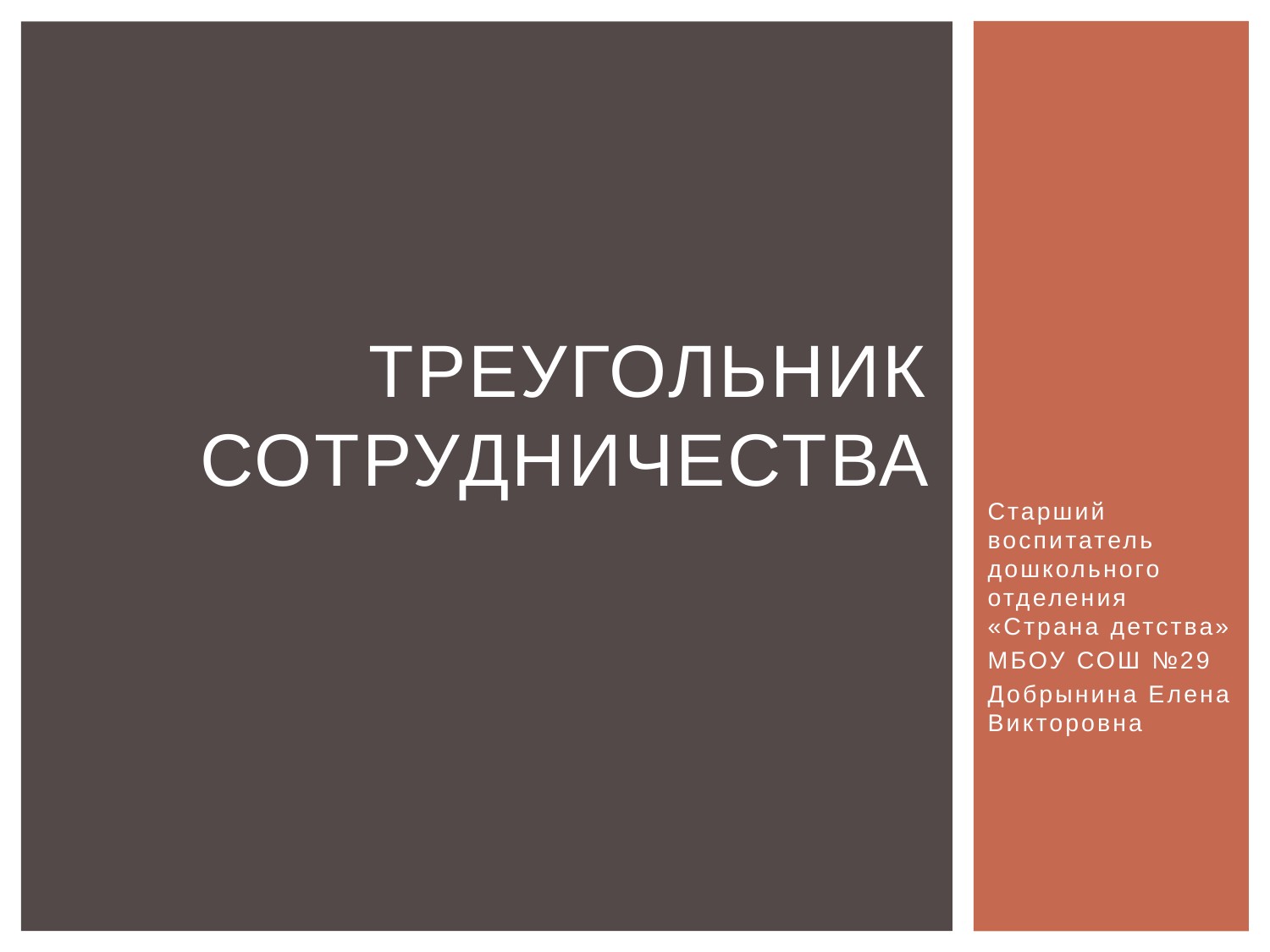

# Треугольник сотрудничества
Старший воспитатель дошкольного отделения «Страна детства»
МБОУ СОШ №29
Добрынина Елена Викторовна